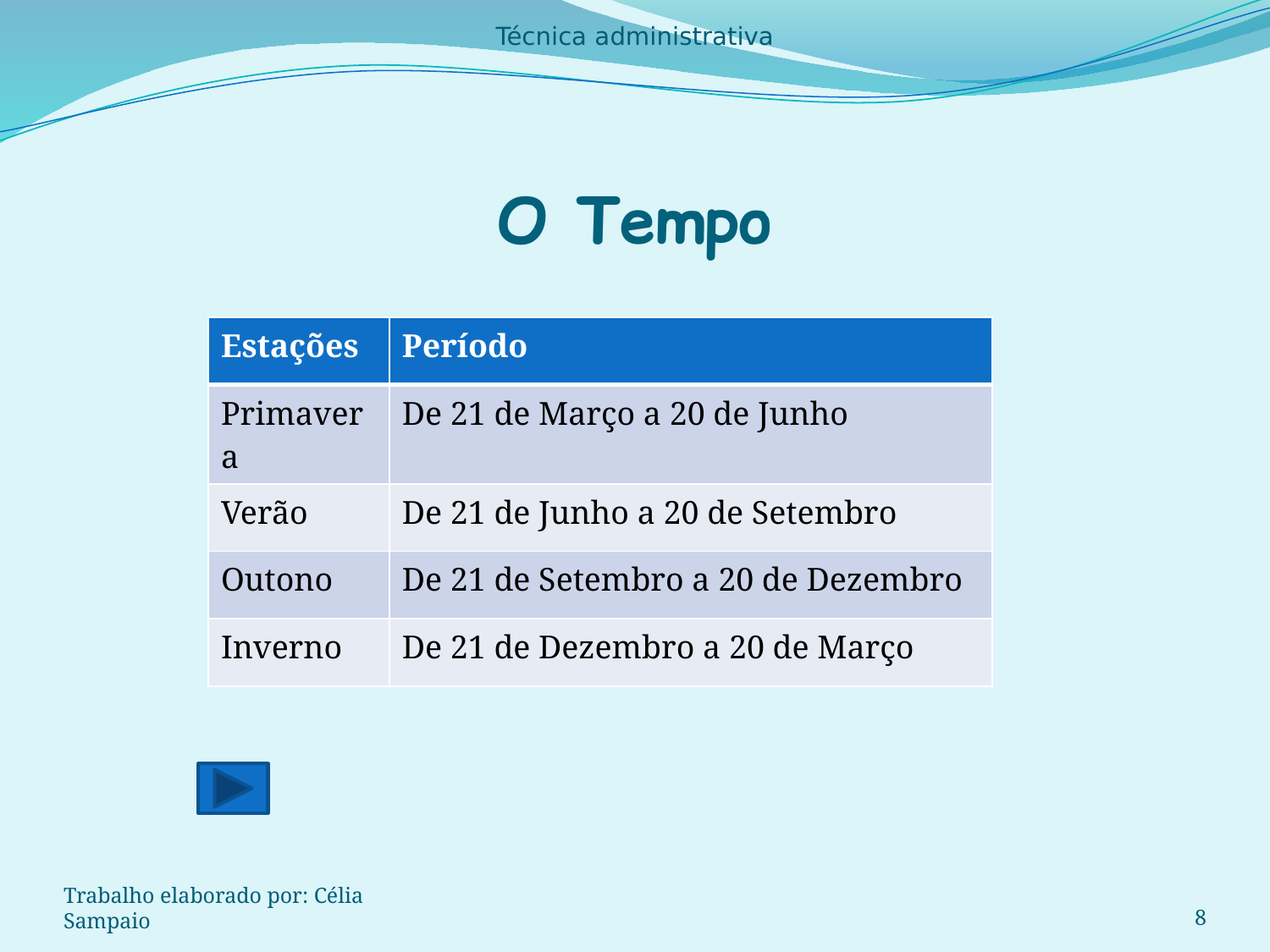

Técnica administrativa
# O Tempo
| Estações | Período |
| --- | --- |
| Primavera | De 21 de Março a 20 de Junho |
| Verão | De 21 de Junho a 20 de Setembro |
| Outono | De 21 de Setembro a 20 de Dezembro |
| Inverno | De 21 de Dezembro a 20 de Março |

8
Trabalho elaborado por: Célia Sampaio